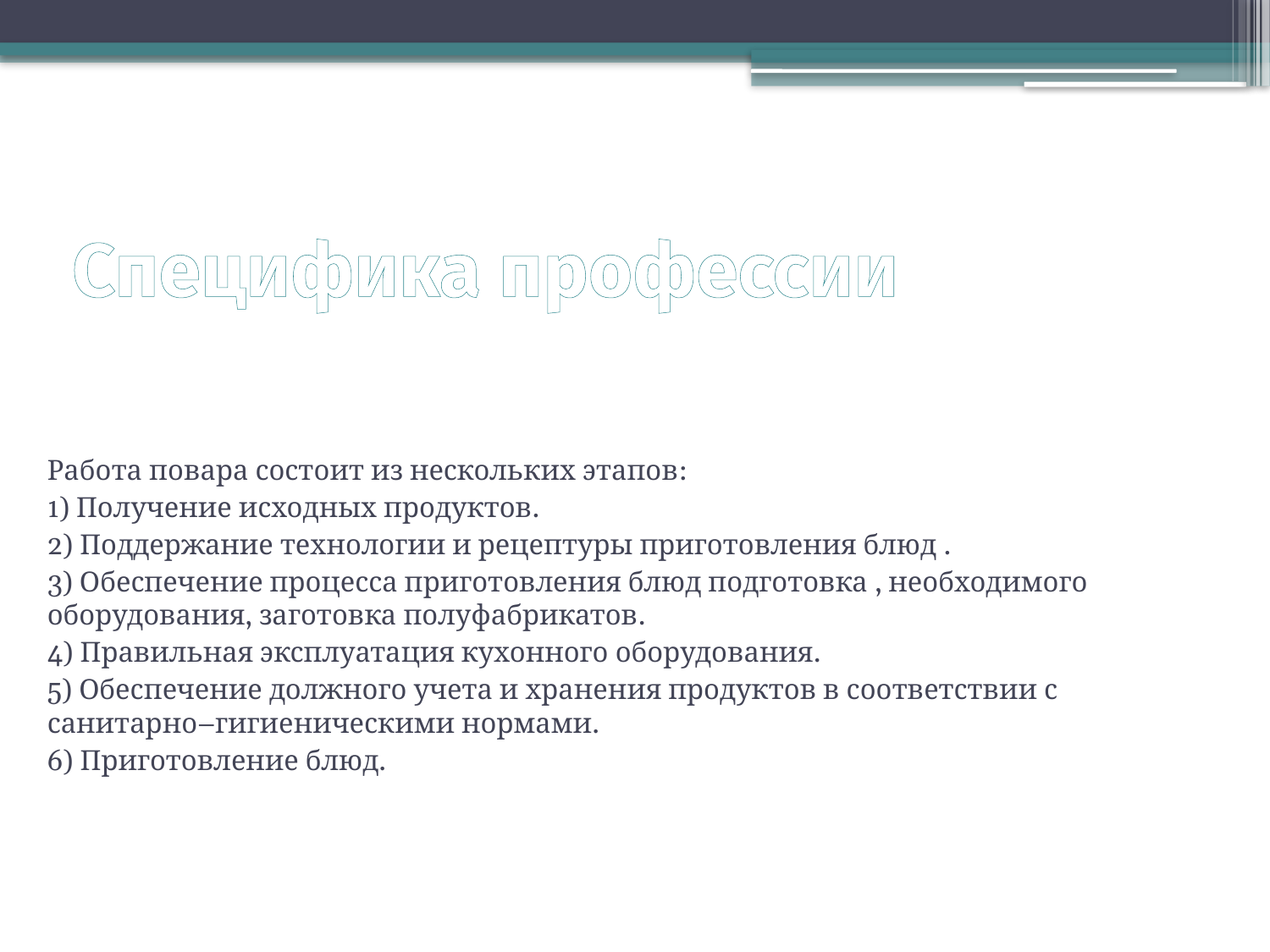

# Специфика профессии
Работа повара состоит из нескольких этапов:
1) Получение исходных продуктов.
2) Поддержание технологии и рецептуры приготовления блюд .
3) Обеспечение процесса приготовления блюд подготовка , необходимого оборудования, заготовка полуфабрикатов.
4) Правильная эксплуатация кухонного оборудования.
5) Обеспечение должного учета и хранения продуктов в соответствии с санитарно–гигиеническими нормами.
6) Приготовление блюд.